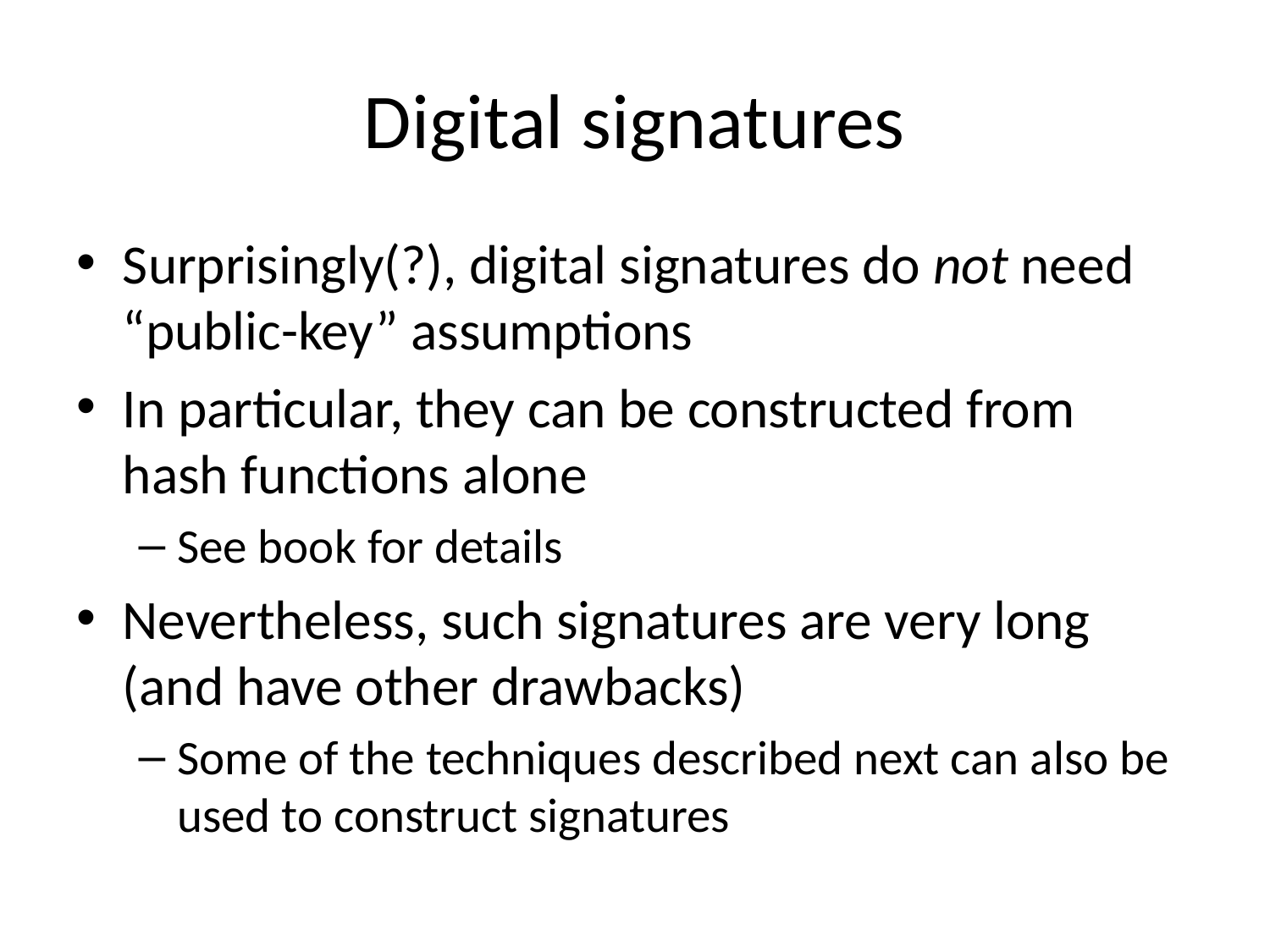

# Digital signatures
Surprisingly(?), digital signatures do not need “public-key” assumptions
In particular, they can be constructed from hash functions alone
See book for details
Nevertheless, such signatures are very long (and have other drawbacks)
Some of the techniques described next can also be used to construct signatures